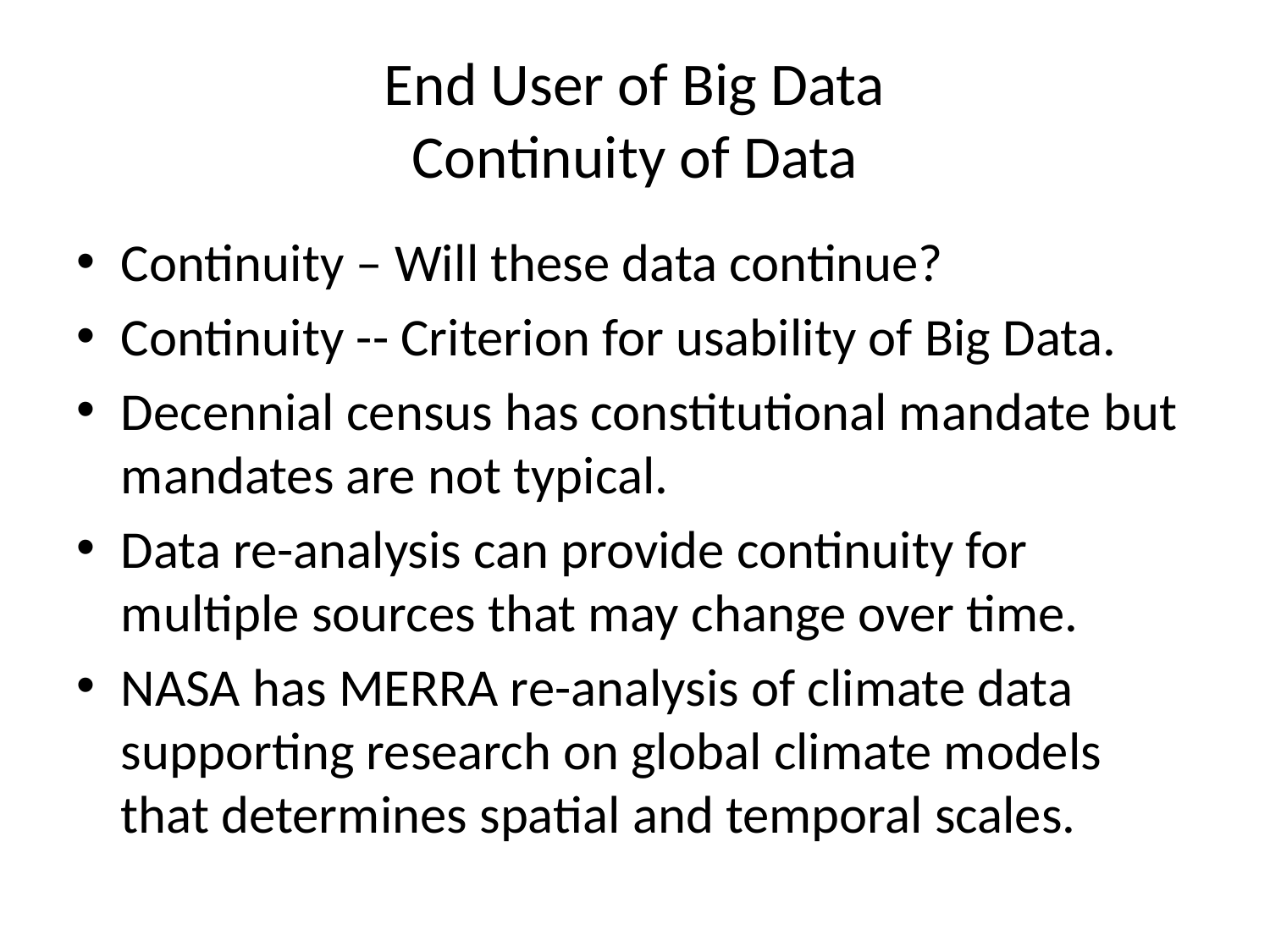

# End User of Big Data Continuity of Data
Continuity – Will these data continue?
Continuity -- Criterion for usability of Big Data.
Decennial census has constitutional mandate but mandates are not typical.
Data re-analysis can provide continuity for multiple sources that may change over time.
NASA has MERRA re-analysis of climate data supporting research on global climate models that determines spatial and temporal scales.